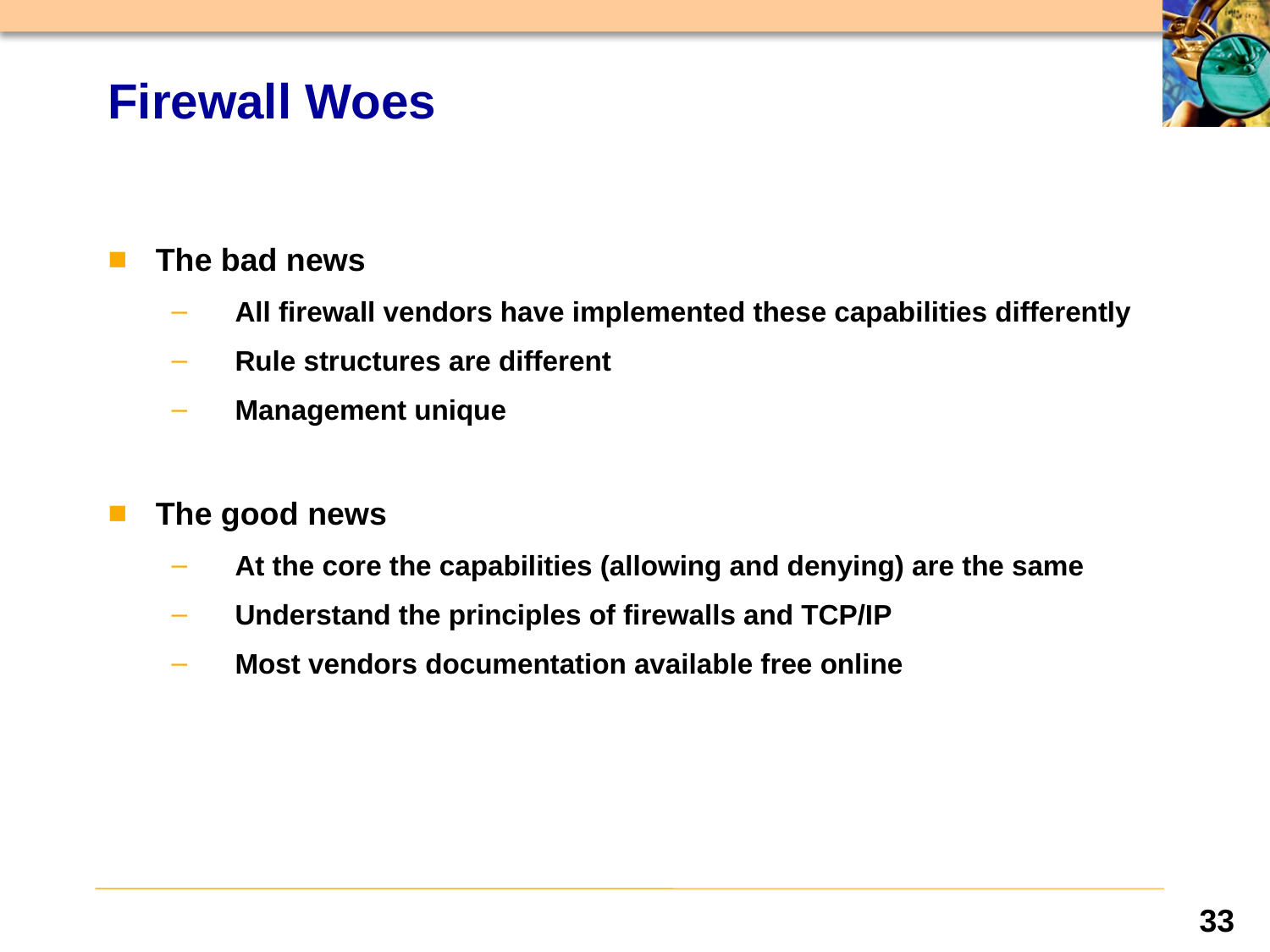

# Firewall Woes

The bad news
All firewall vendors have implemented these capabilities differently
Rule structures are different
Management unique

The good news
At the core the capabilities (allowing and denying) are the same
Understand the principles of firewalls and TCP/IP
Most vendors documentation available free online